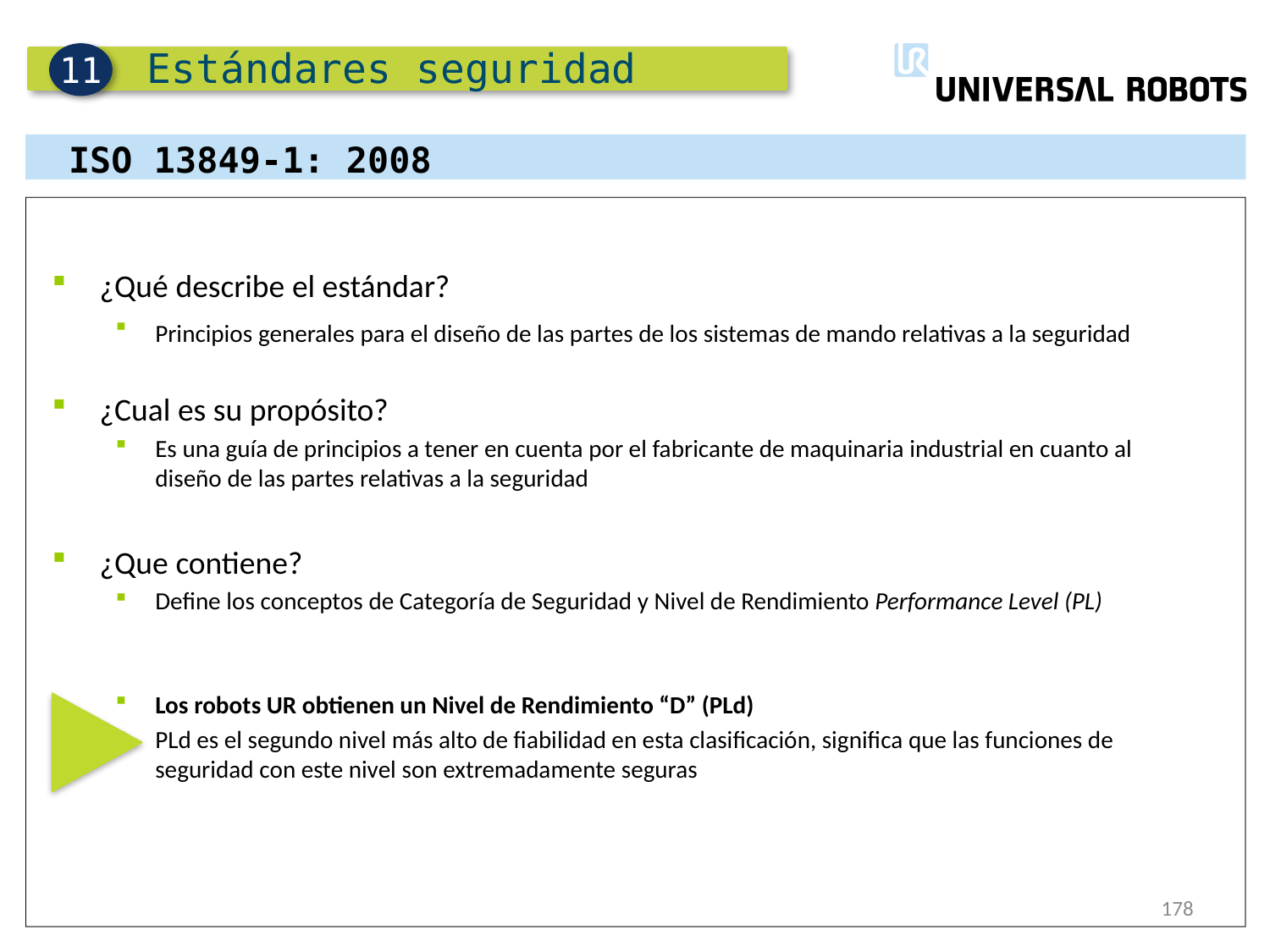

Estándares seguridad

11

ISO 13849-1: 2008

¿Qué describe el estándar?
Principios generales para el diseño de las partes de los sistemas de mando relativas a la seguridad

¿Cual es su propósito?
Es una guía de principios a tener en cuenta por el fabricante de maquinaria industrial en cuanto al diseño de las partes relativas a la seguridad

¿Que contiene?
Define los conceptos de Categoría de Seguridad y Nivel de Rendimiento Performance Level (PL)

Los robots UR obtienen un Nivel de Rendimiento “D” (PLd)
PLd es el segundo nivel más alto de fiabilidad en esta clasificación, significa que las funciones de seguridad con este nivel son extremadamente seguras

178